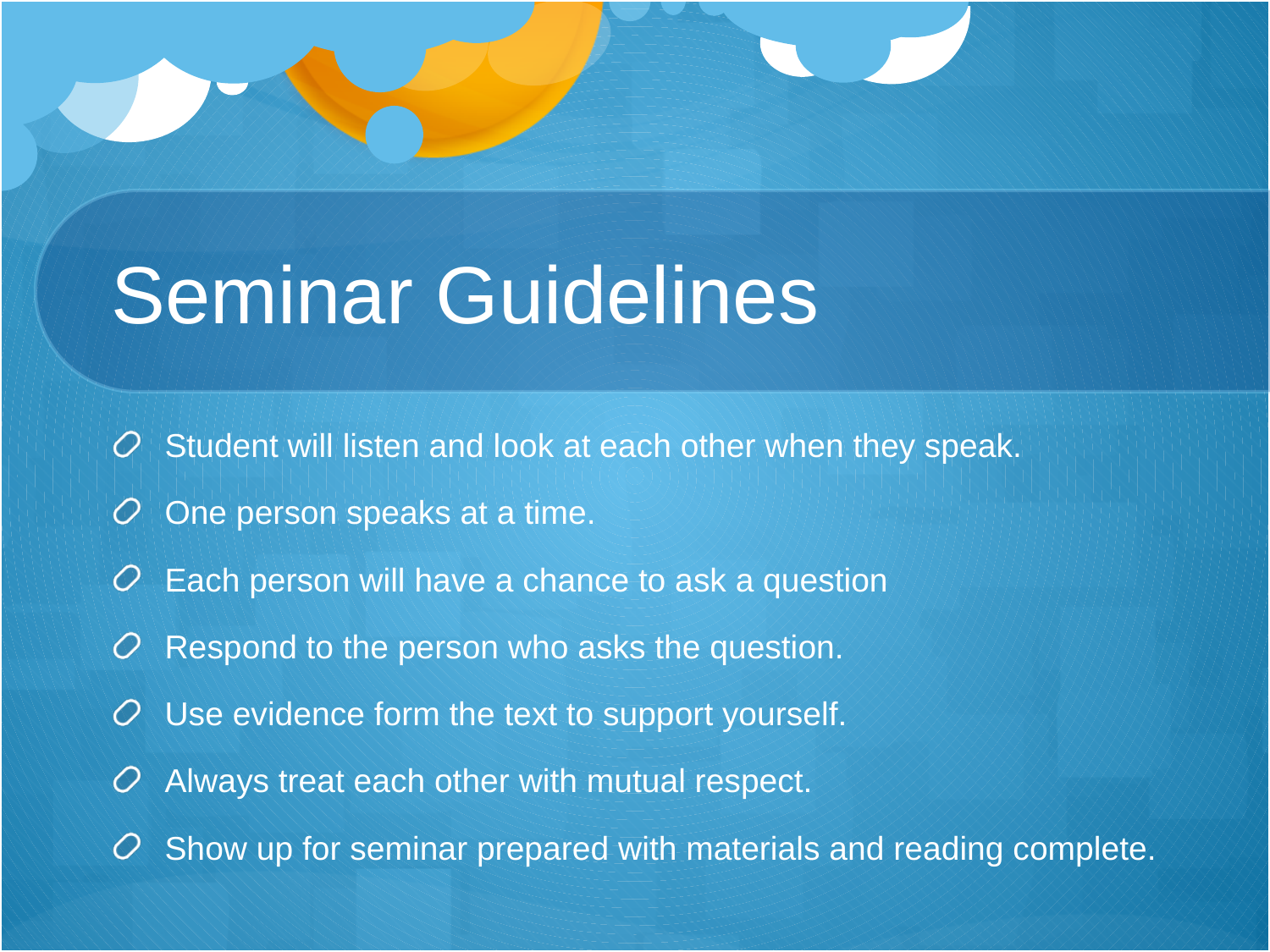

# Seminar Guidelines
Student will listen and look at each other when they speak.
One person speaks at a time.
Each person will have a chance to ask a question
Respond to the person who asks the question.
Use evidence form the text to support yourself.
Always treat each other with mutual respect.
Show up for seminar prepared with materials and reading complete.